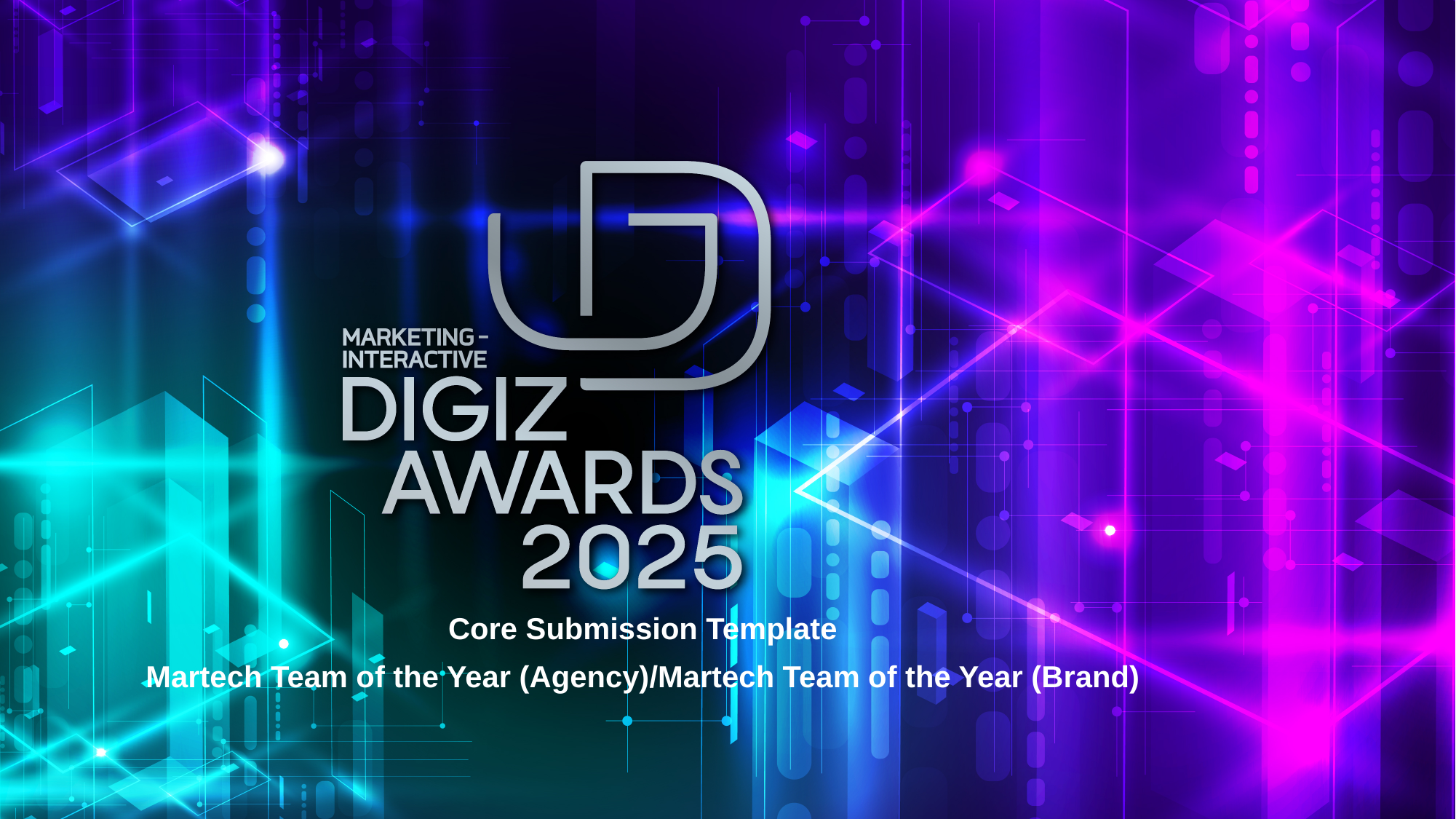

Core Submission Template
Martech Team of the Year (Agency)/Martech Team of the Year (Brand)